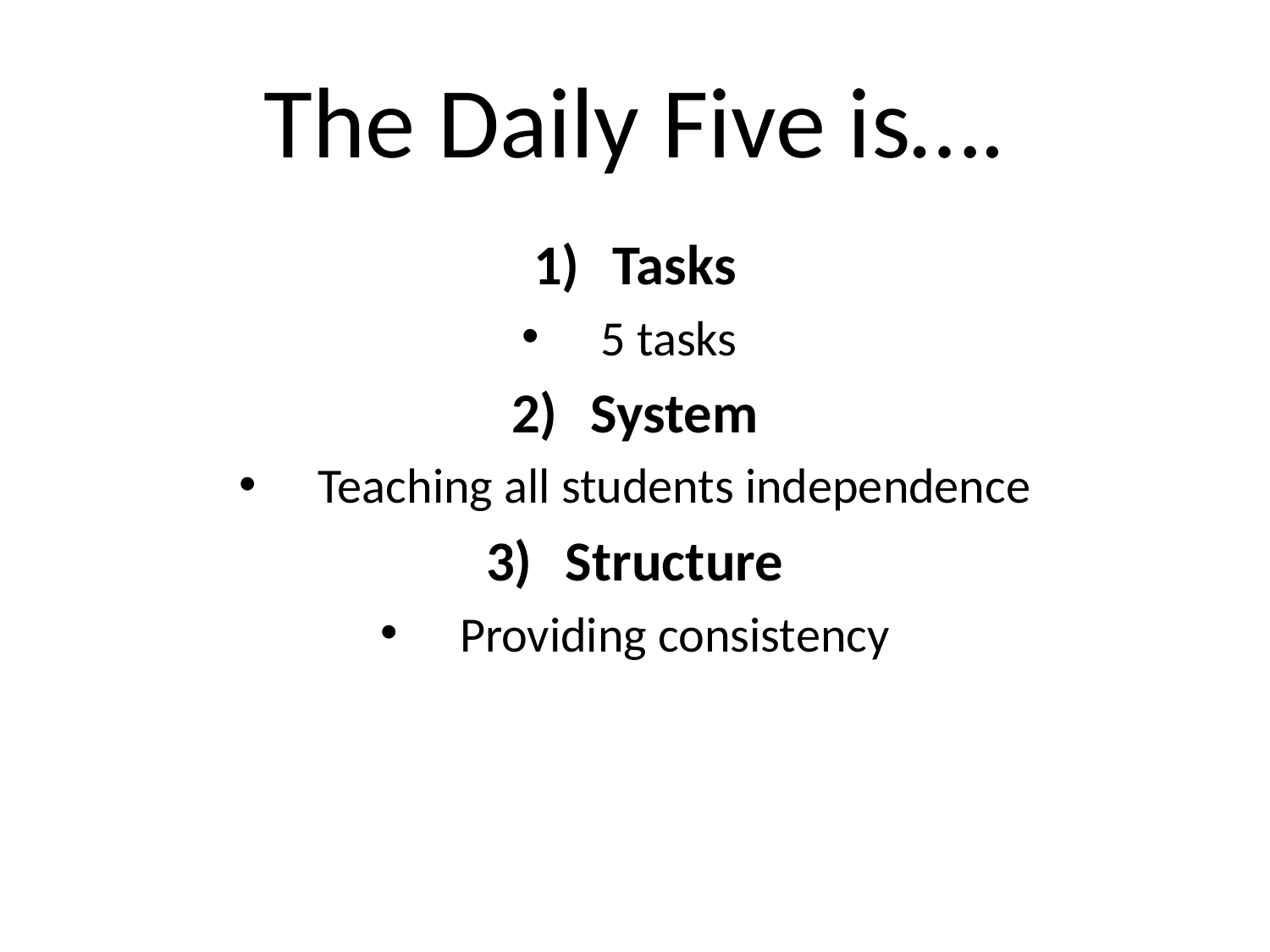

# The Daily Five is….
Tasks
5 tasks
System
Teaching all students independence
Structure
Providing consistency